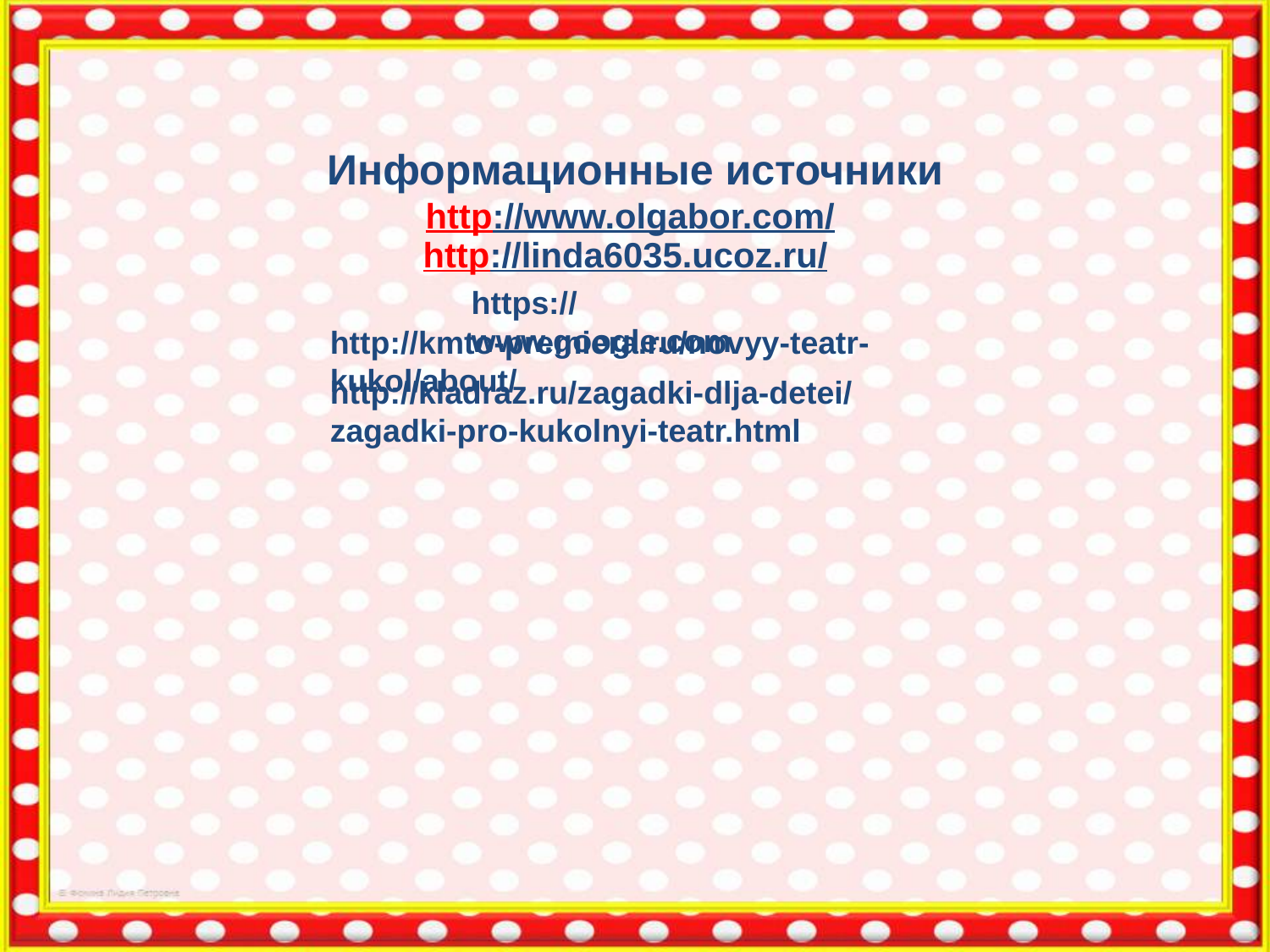

Информационные источники
http://www.olgabor.com/
http://linda6035.ucoz.ru/

https://www.google.com
http://kmto-premiera.ru/novyy-teatr-kukol/about/
http://kladraz.ru/zagadki-dlja-detei/zagadki-pro-kukolnyi-teatr.html